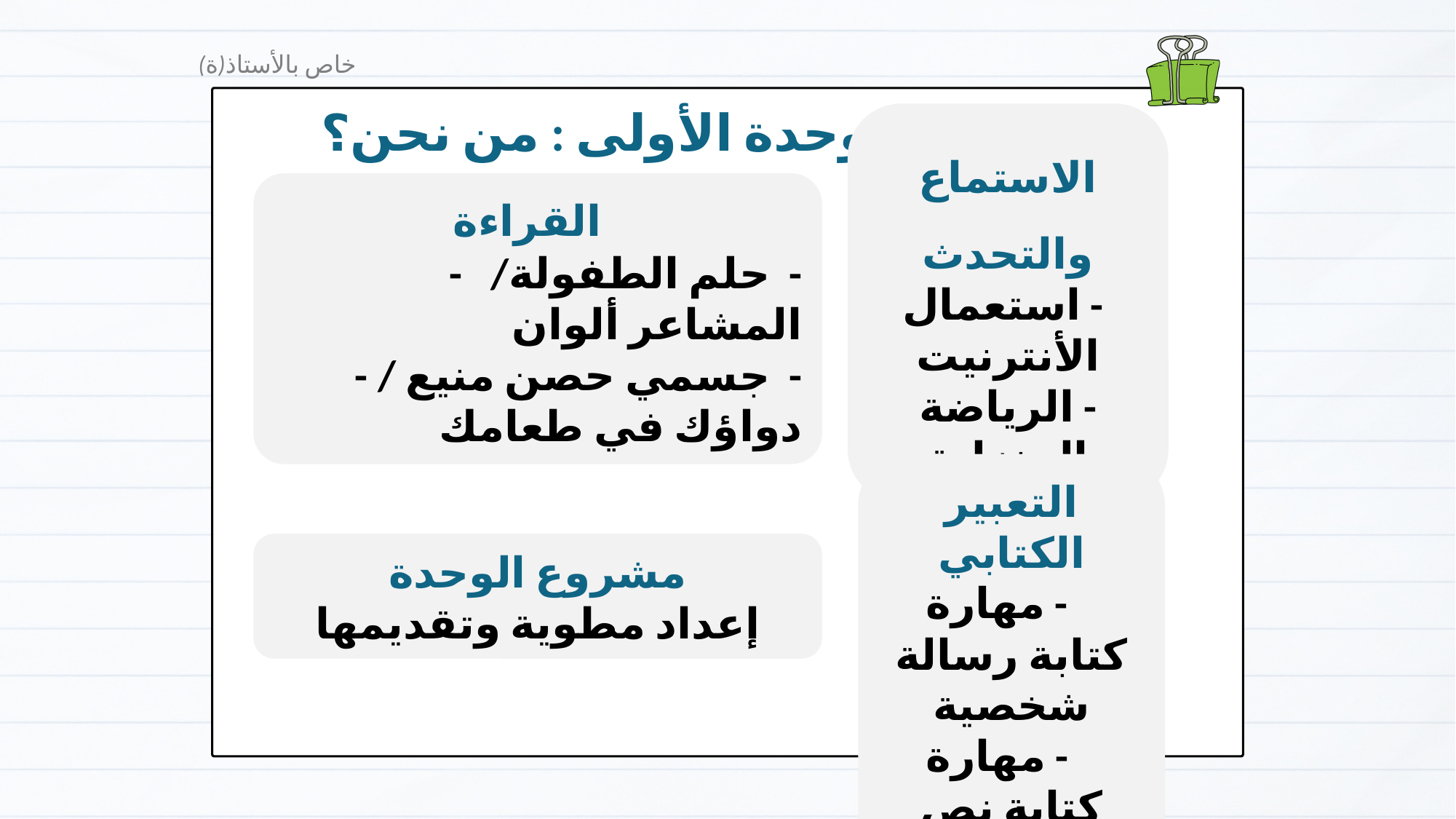

خاص بالأستاذ(ة)

مضامين الوحدة الأولى : من نحن؟
الاستماع والتحدث
 - استعمال الأنترنيت
- الرياضة المنزلية
القراءة
-  حلم الطفولة/   - المشاعر ألوان
-  جسمي حصن منيع / - دواؤك في طعامك

الاستراتيجيات

استخراج معلومات صريحة (الشخصيات، المكان)
التعبير الكتابي
   - مهارة كتابة رسالة شخصية
   - مهارة كتابة نص حجاجي
مشروع الوحدة
إعداد مطوية وتقديمها